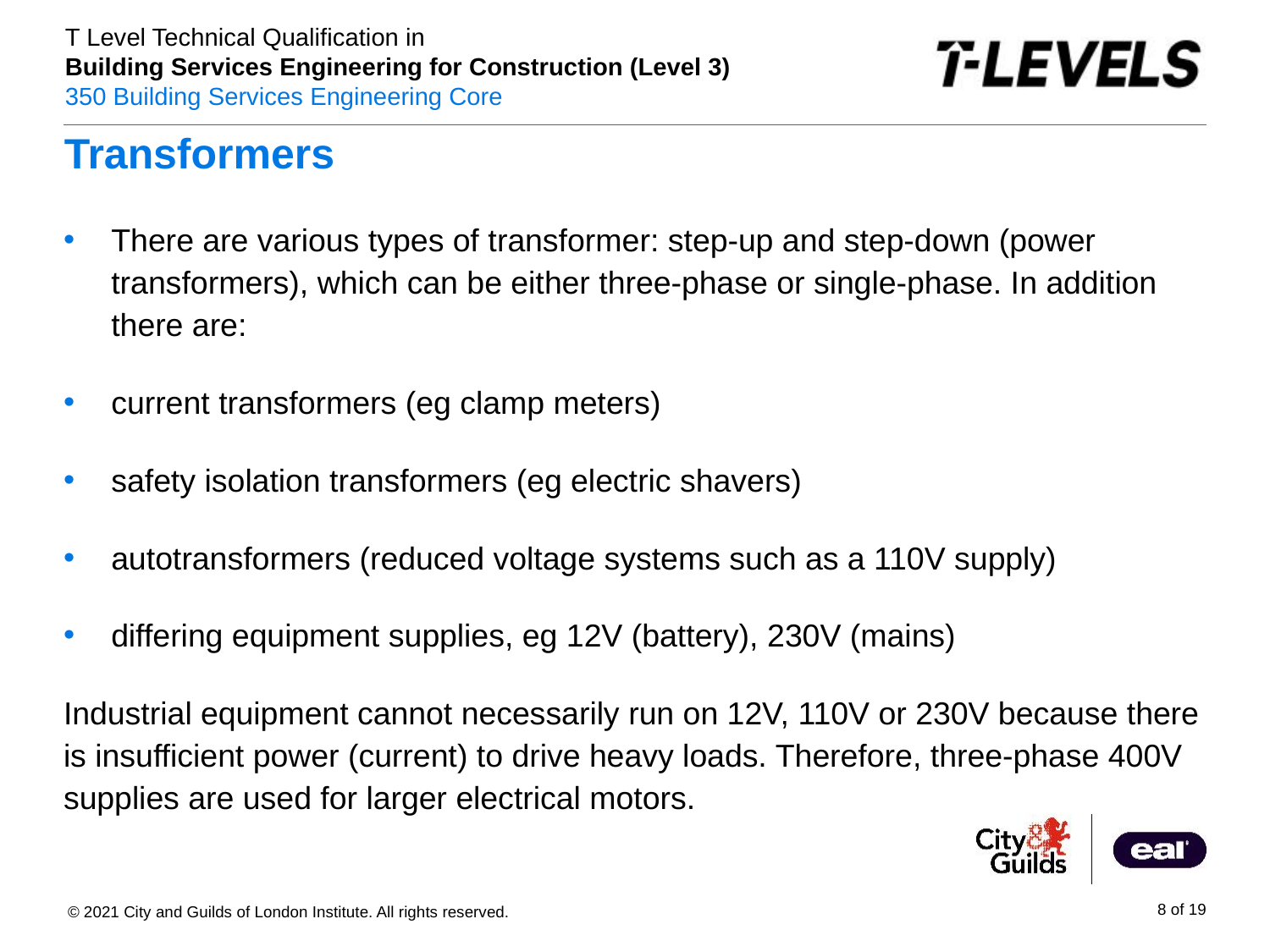

Transformers
There are various types of transformer: step-up and step-down (power transformers), which can be either three-phase or single-phase. In addition there are:
current transformers (eg clamp meters)
safety isolation transformers (eg electric shavers)
autotransformers (reduced voltage systems such as a 110V supply)
differing equipment supplies, eg 12V (battery), 230V (mains)
Industrial equipment cannot necessarily run on 12V, 110V or 230V because there is insufficient power (current) to drive heavy loads. Therefore, three-phase 400V supplies are used for larger electrical motors.